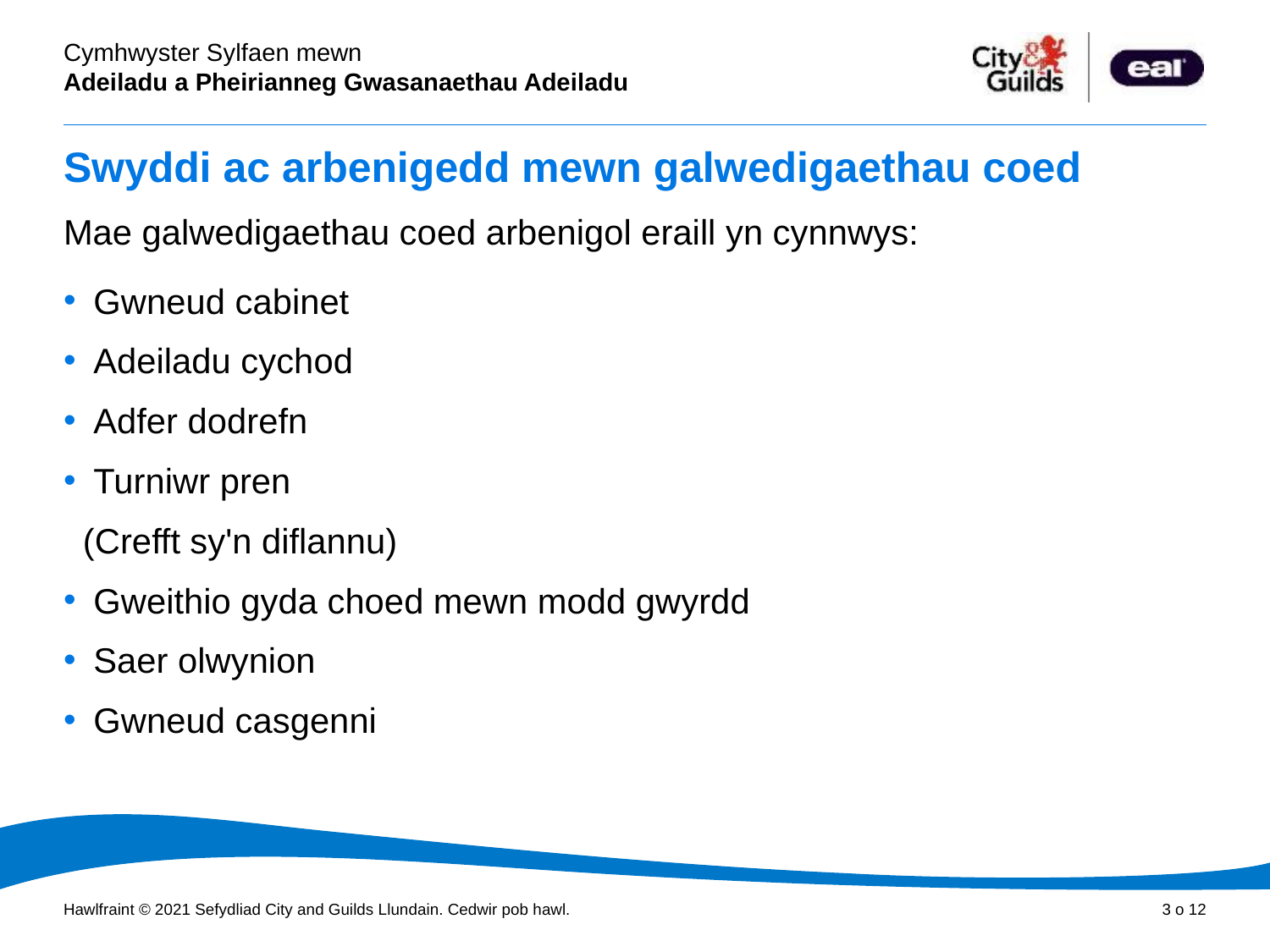

# Swyddi ac arbenigedd mewn galwedigaethau coed
Mae galwedigaethau coed arbenigol eraill yn cynnwys:
Gwneud cabinet
Adeiladu cychod
Adfer dodrefn
Turniwr pren
  (Crefft sy'n diflannu)
Gweithio gyda choed mewn modd gwyrdd
Saer olwynion
Gwneud casgenni